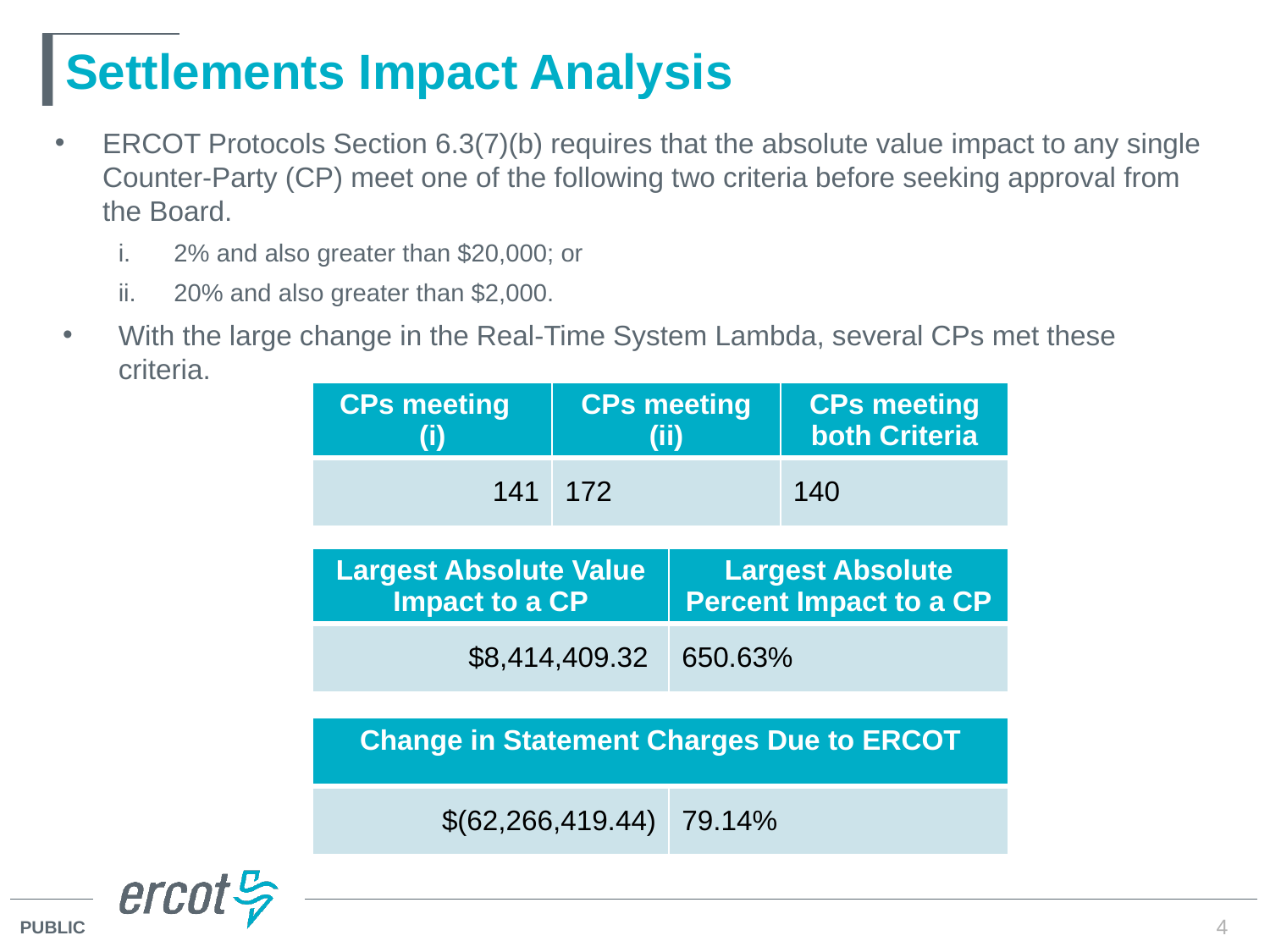

# Settlements Impact Analysis
ERCOT Protocols Section 6.3(7)(b) requires that the absolute value impact to any single Counter-Party (CP) meet one of the following two criteria before seeking approval from the Board.
2% and also greater than $20,000; or
20% and also greater than $2,000.
With the large change in the Real-Time System Lambda, several CPs met these criteria.

| CPs meeting (i) | CPs meeting (ii) | CPs meeting both Criteria |
| --- | --- | --- |
| 141 | 172 | 140 |
| Largest Absolute Value Impact to a CP | Largest Absolute Percent Impact to a CP |
| --- | --- |
| $8,414,409.32 | 650.63% |
| Change in Statement Charges Due to ERCOT | Largest Absolute Percent Impact to a CP |
| --- | --- |
| $(62,266,419.44) | 79.14% |
4